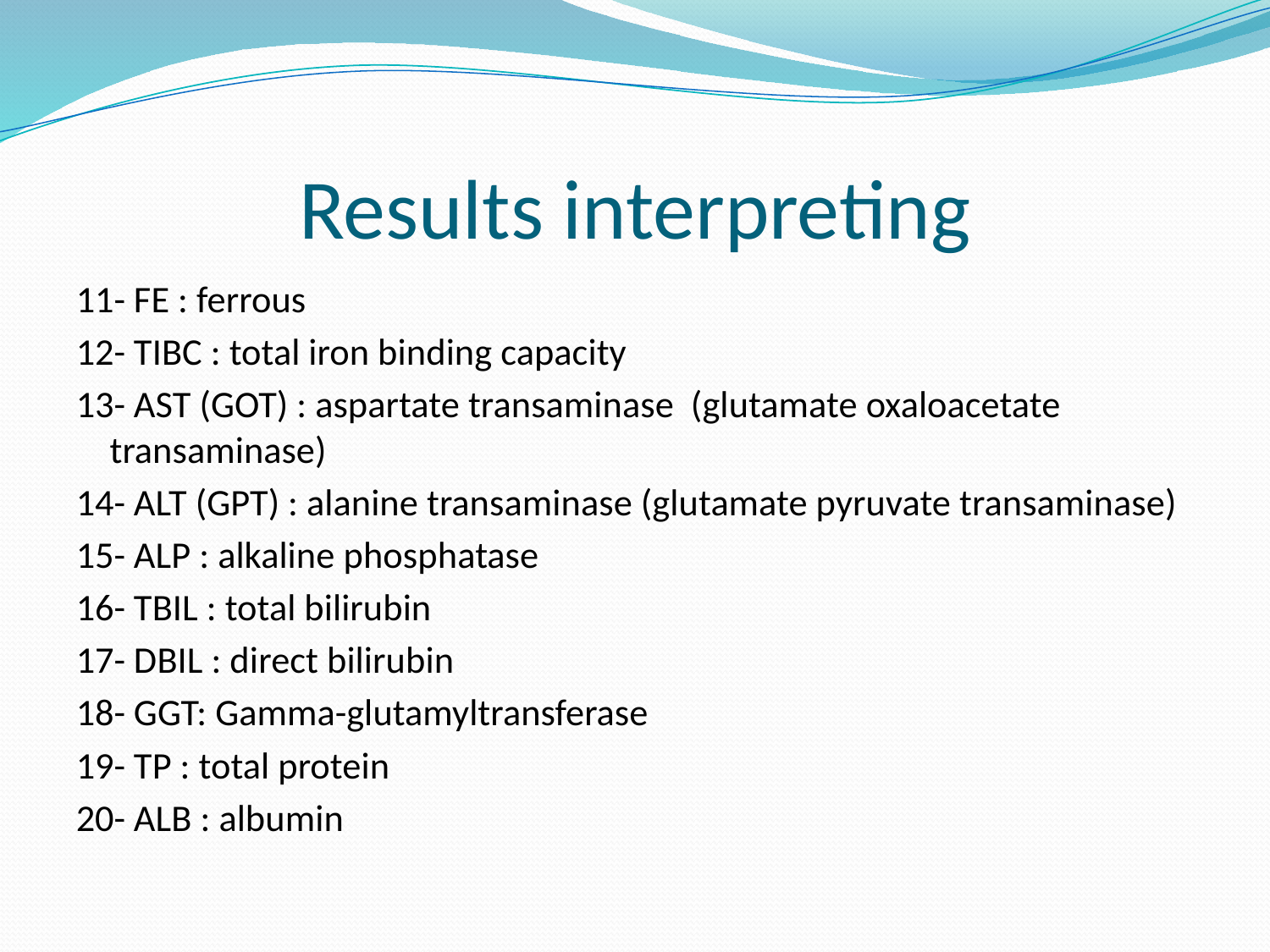

# Results interpreting
11- FE : ferrous
12- TIBC : total iron binding capacity
13- AST (GOT) : aspartate transaminase  (glutamate oxaloacetate transaminase)
14- ALT (GPT) : alanine transaminase (glutamate pyruvate transaminase)
15- ALP : alkaline phosphatase
16- TBIL : total bilirubin
17- DBIL : direct bilirubin
18- GGT: Gamma-glutamyltransferase
19- TP : total protein
20- ALB : albumin